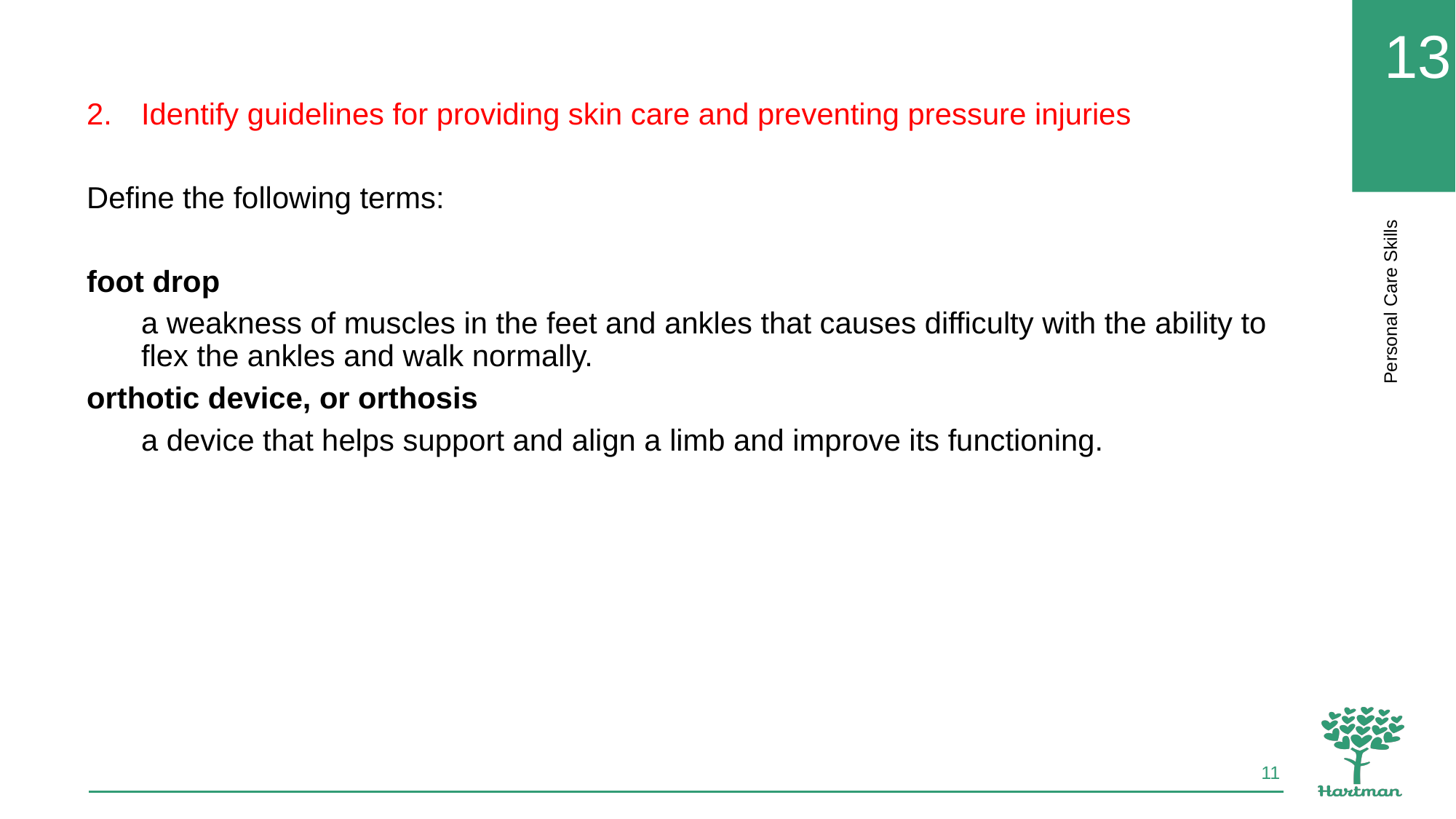

Identify guidelines for providing skin care and preventing pressure injuries

Define the following terms:

foot drop
a weakness of muscles in the feet and ankles that causes difficulty with the ability to flex the ankles and walk normally.
orthotic device, or orthosis
a device that helps support and align a limb and improve its functioning.

11